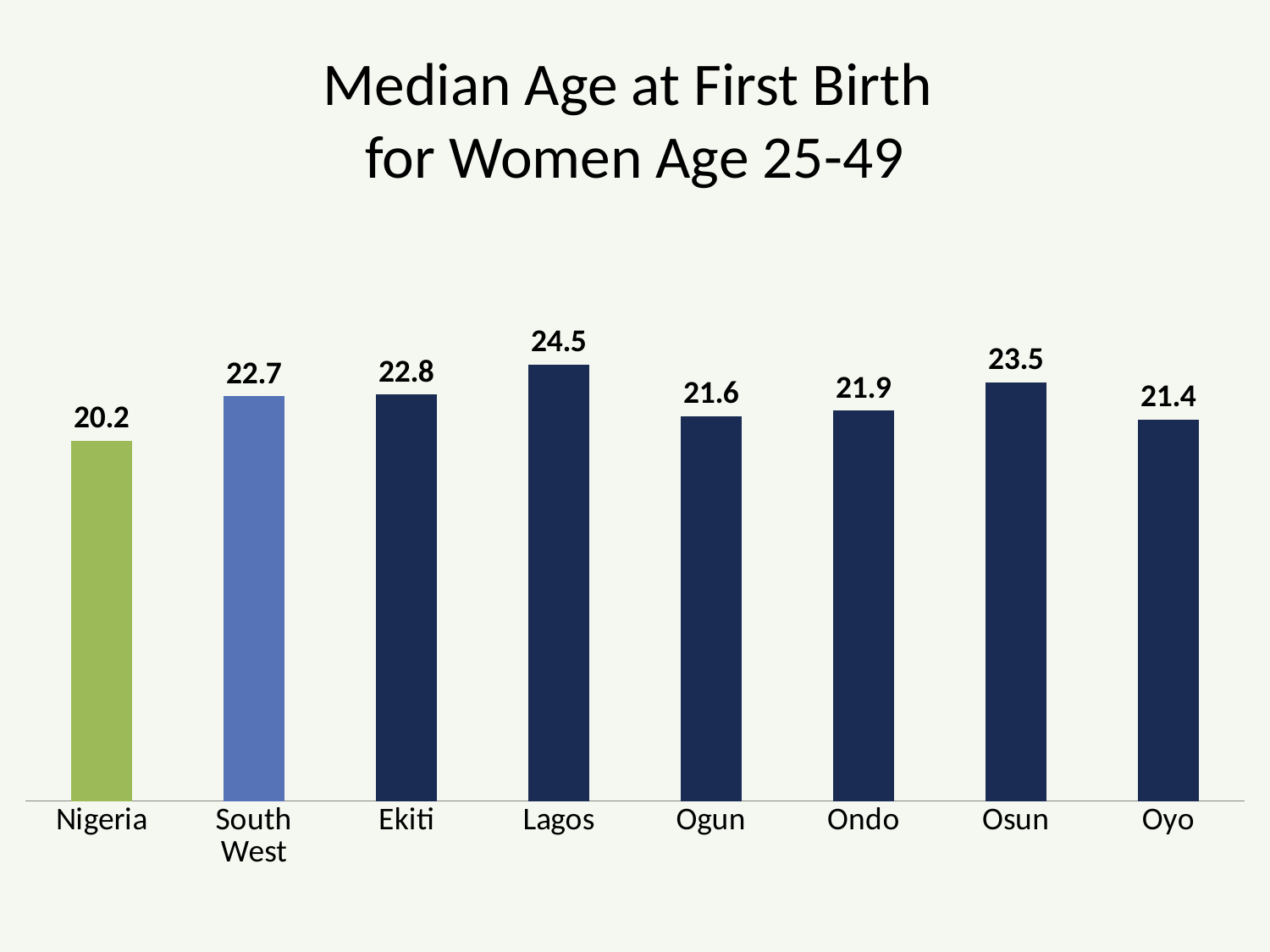

# Median Age at First Birth for Women Age 25-49

### Chart

| Category | Series 1 |
|---|---|
| Nigeria | 20.2 |
| South West | 22.7 |
| Ekiti | 22.8 |
| Lagos | 24.5 |
| Ogun | 21.6 |
| Ondo | 21.9 |
| Osun | 23.5 |
| Oyo | 21.4 |